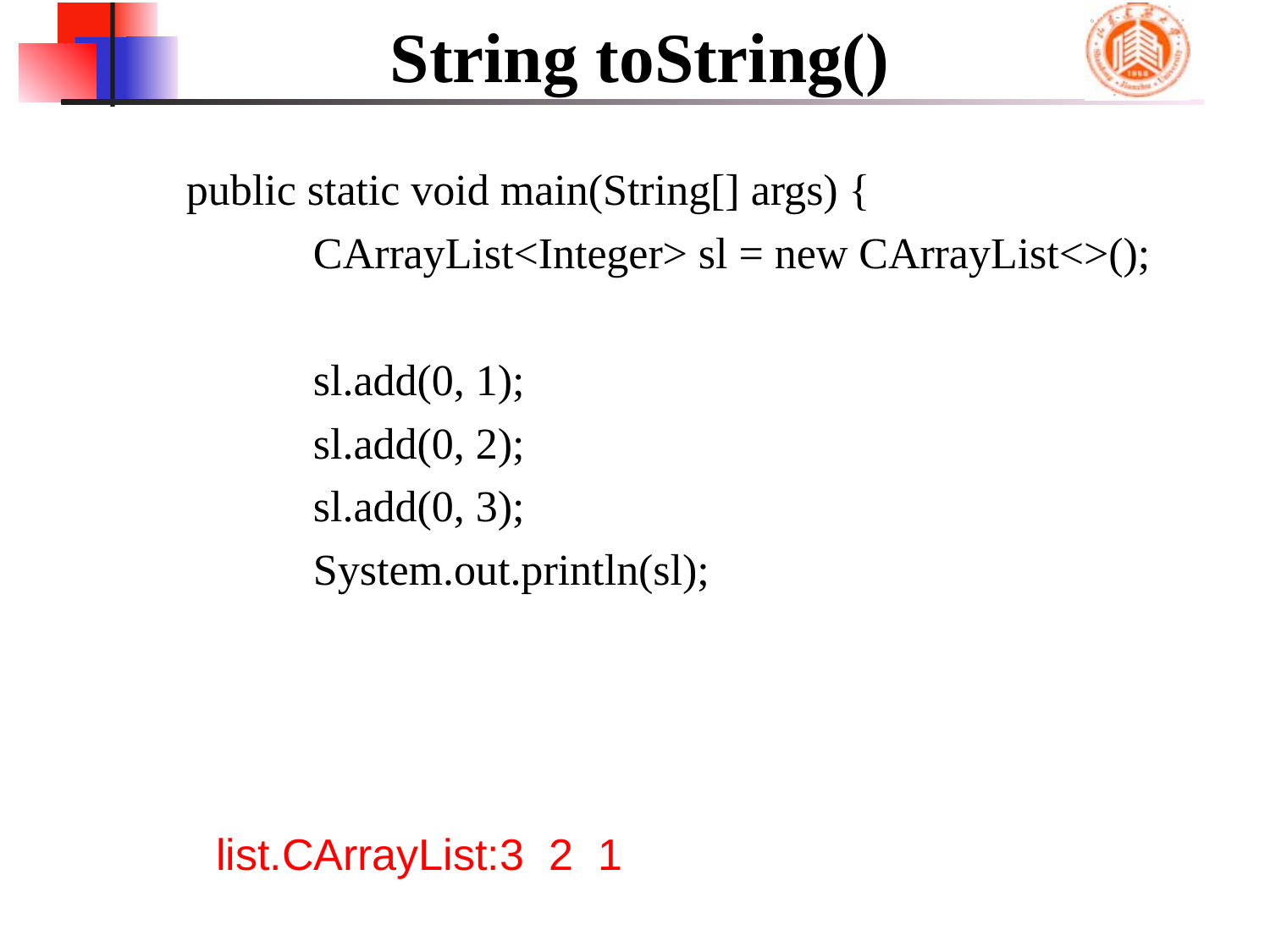

# String toString()
	public static void main(String[] args) {
		CArrayList<Integer> sl = new CArrayList<>();

		sl.add(0, 1);
		sl.add(0, 2);
		sl.add(0, 3);
		System.out.println(sl);
list.CArrayList:3  2  1